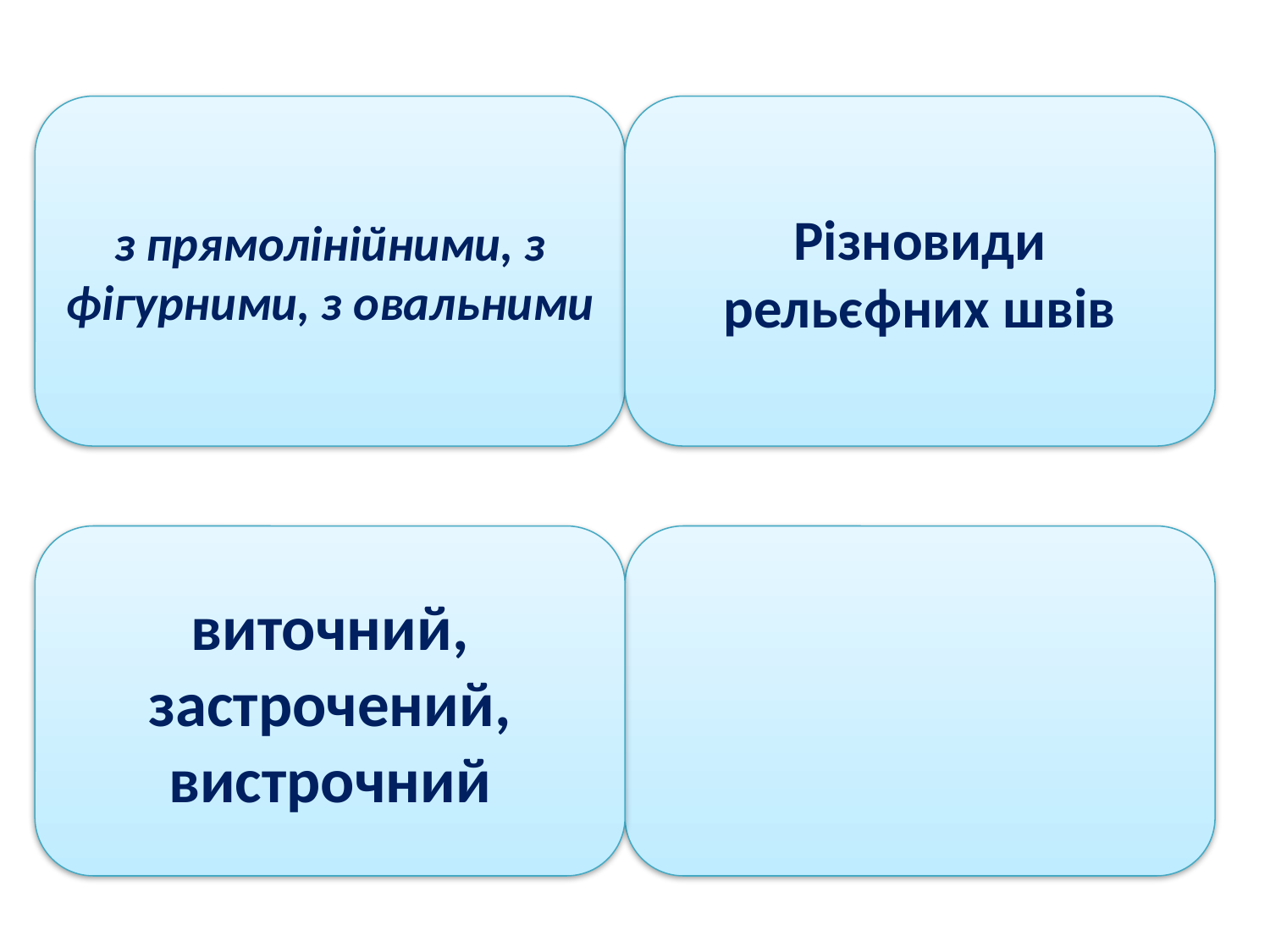

з прямолінійними, з фігурними, з овальними
Різновиди рельєфних швів
виточний, застрочений, вистрочний